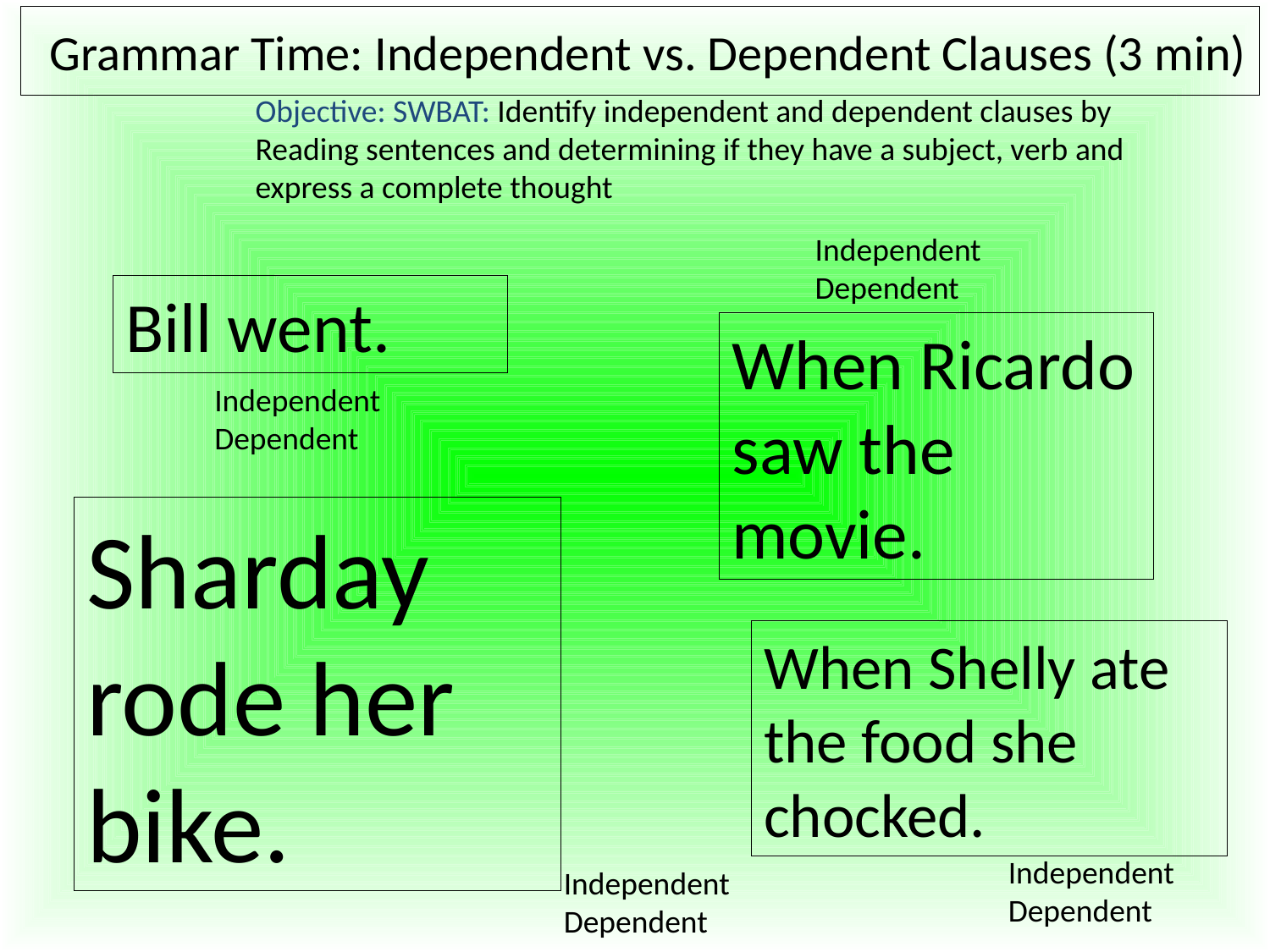

Grammar Time: Independent vs. Dependent Clauses (3 min)
	Objective: SWBAT: Identify independent and dependent clauses by Reading sentences and determining if they have a subject, verb and express a complete thought

Independent
Dependent
When Ricardo saw the movie.
Bill went.
Independent
Dependent
Sharday rode her bike.
Independent
Dependent
When Shelly ate the food she chocked.
Independent
Dependent